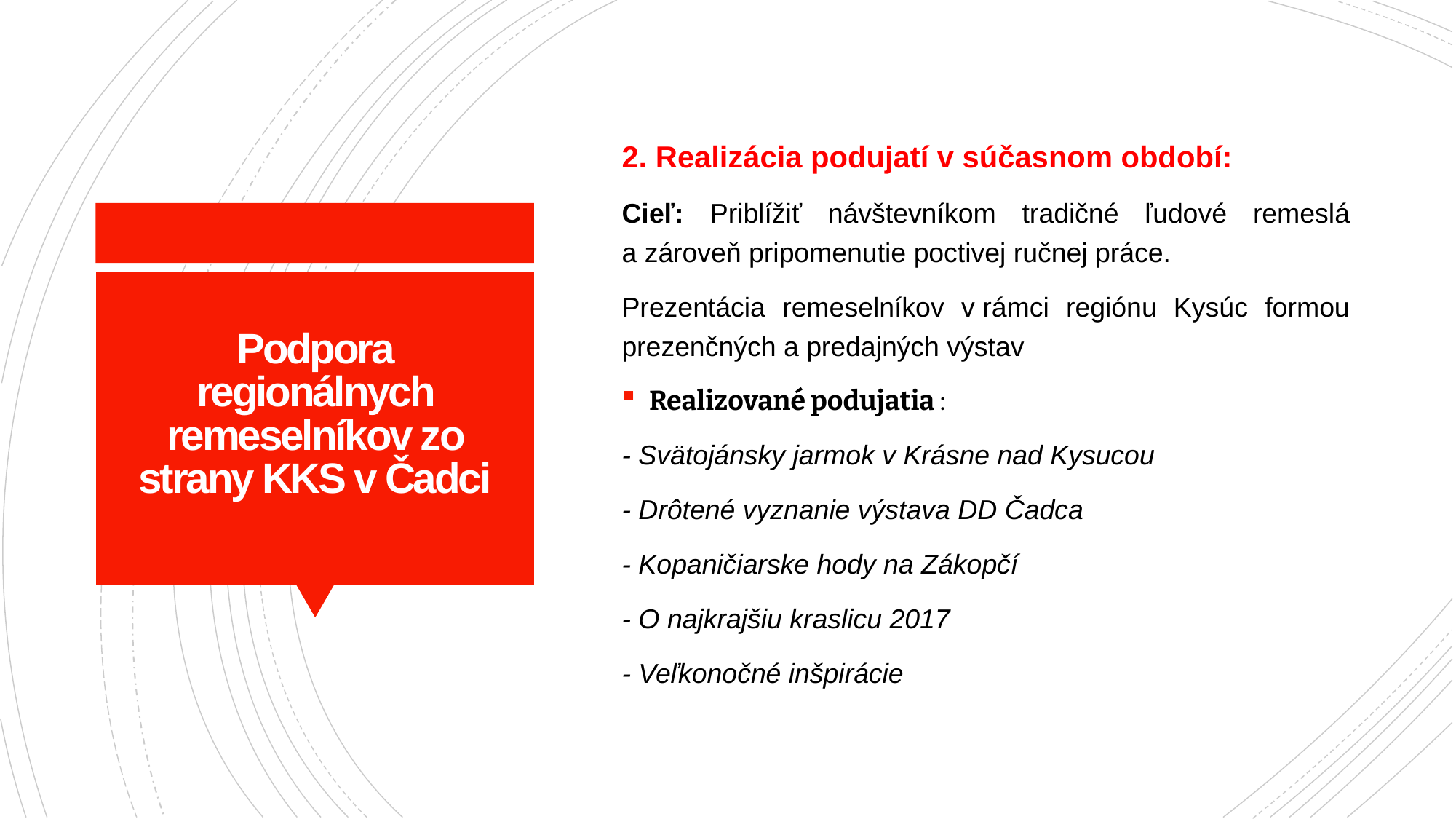

2. Realizácia podujatí v súčasnom období:
Cieľ: Priblížiť návštevníkom tradičné ľudové remeslá a zároveň pripomenutie poctivej ručnej práce.
Prezentácia remeselníkov v rámci regiónu Kysúc formou prezenčných a predajných výstav
Realizované podujatia :
- Svätojánsky jarmok v Krásne nad Kysucou
- Drôtené vyznanie výstava DD Čadca
- Kopaničiarske hody na Zákopčí
- O najkrajšiu kraslicu 2017
- Veľkonočné inšpirácie
# Podpora regionálnych remeselníkov zo strany KKS v Čadci